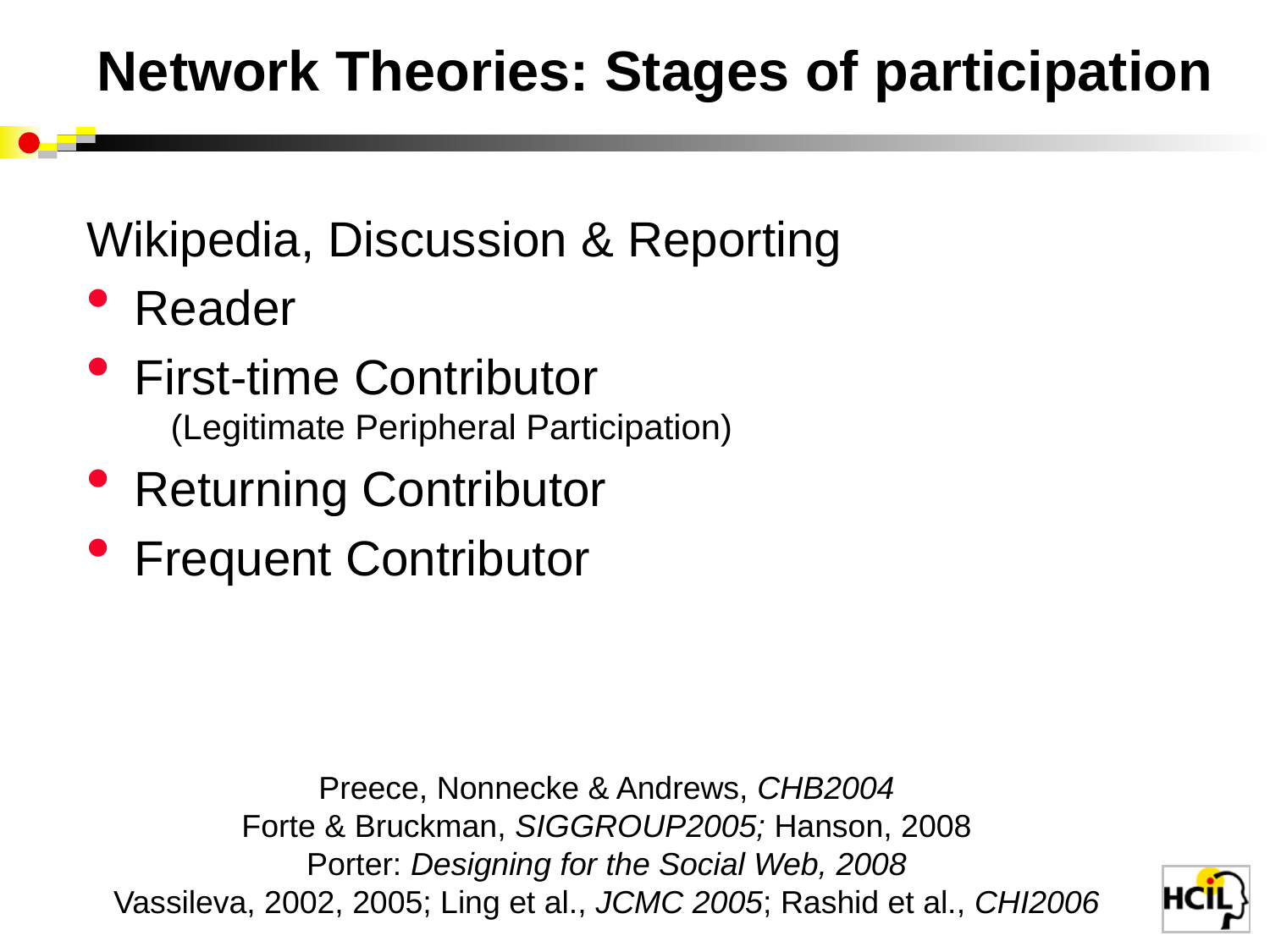

Network Theories: Stages of participation
Wikipedia, Discussion & Reporting
Reader
First-time Contributor
    (Legitimate Peripheral Participation)
Returning Contributor
Frequent Contributor
Preece, Nonnecke & Andrews, CHB2004
Forte & Bruckman, SIGGROUP2005; Hanson, 2008
Porter: Designing for the Social Web, 2008
Vassileva, 2002, 2005; Ling et al., JCMC 2005; Rashid et al., CHI2006